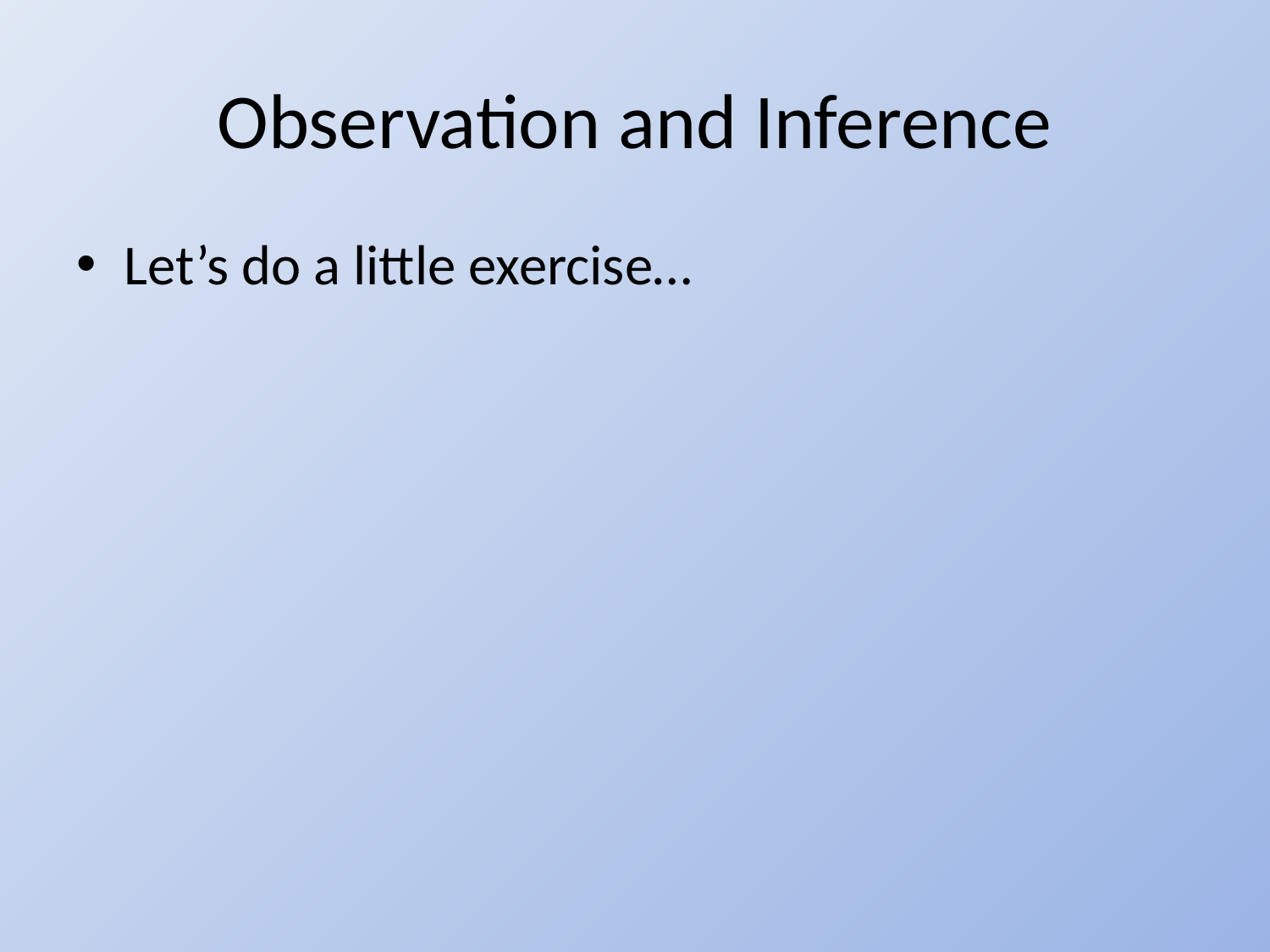

# Observation and Inference
Let’s do a little exercise…